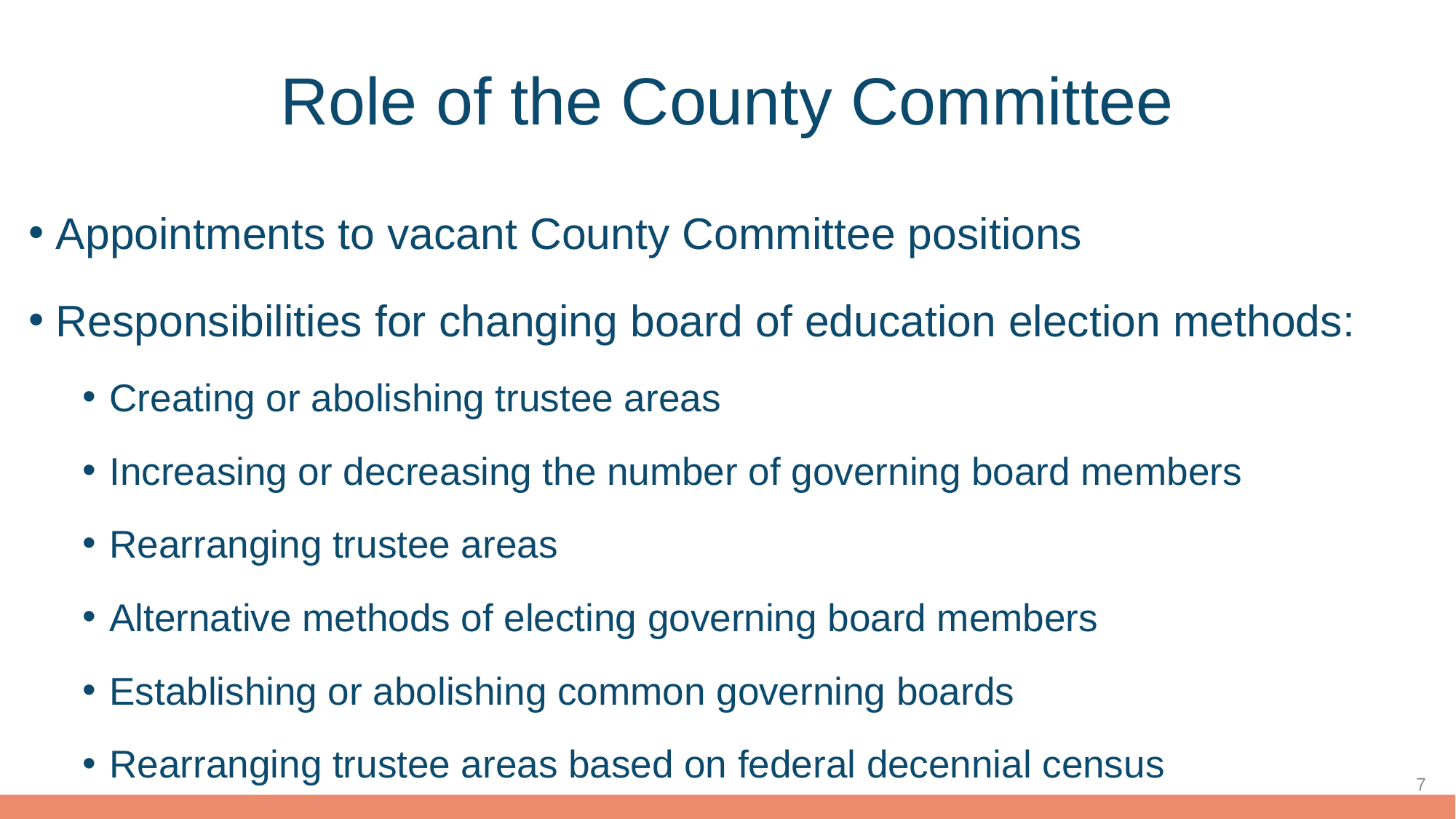

# Role of the County Committee
Appointments to vacant County Committee positions
Responsibilities for changing board of education election methods:
Creating or abolishing trustee areas
Increasing or decreasing the number of governing board members
Rearranging trustee areas
Alternative methods of electing governing board members
Establishing or abolishing common governing boards
Rearranging trustee areas based on federal decennial census
7